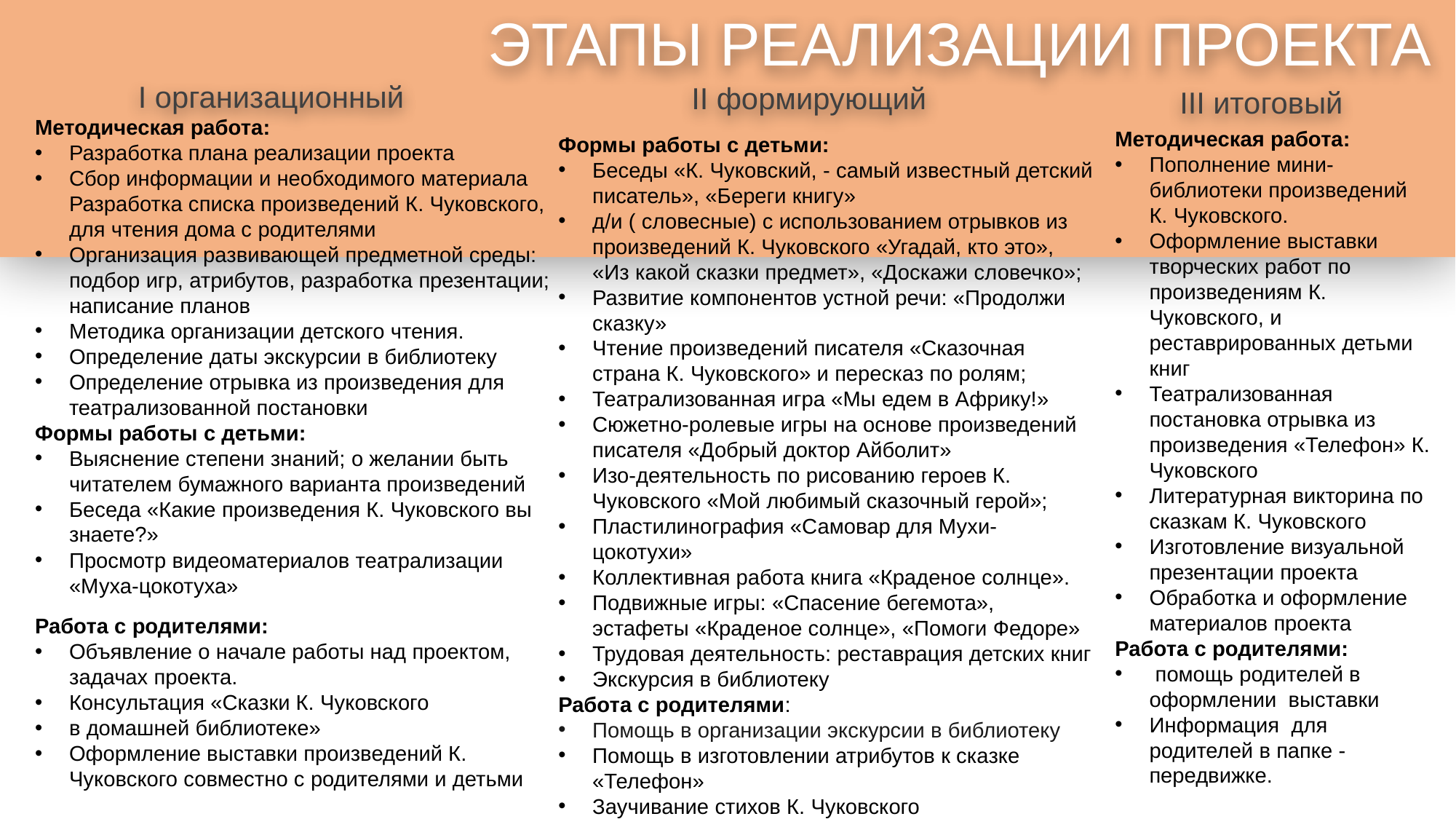

ЭТАПЫ РЕАЛИЗАЦИИ ПРОЕКТА
I организационный
II формирующий
III итоговый
Методическая работа:
Пополнение мини-библиотеки произведений К. Чуковского.
Оформление выставки творческих работ по произведениям К. Чуковского, и реставрированных детьми книг
Театрализованная постановка отрывка из произведения «Телефон» К. Чуковского
Литературная викторина по сказкам К. Чуковского
Изготовление визуальной презентации проекта
Обработка и оформление материалов проекта
Работа с родителями:
 помощь родителей в оформлении  выставки
Информация  для родителей в папке - передвижке.
Методическая работа:
Разработка плана реализации проекта
Сбор информации и необходимого материала
Разработка списка произведений К. Чуковского, для чтения дома с родителями
Организация развивающей предметной среды: подбор игр, атрибутов, разработка презентации; написание планов
Методика организации детского чтения.
Определение даты экскурсии в библиотеку
Определение отрывка из произведения для театрализованной постановки
Формы работы с детьми:
Выяснение степени знаний; о желании быть читателем бумажного варианта произведений
Беседа «Какие произведения К. Чуковского вы знаете?»
Просмотр видеоматериалов театрализации «Муха-цокотуха»
Работа с родителями:
Объявление о начале работы над проектом, задачах проекта.
Консультация «Сказки К. Чуковского
в домашней библиотеке»
Оформление выставки произведений К. Чуковского совместно с родителями и детьми
Формы работы с детьми:
Беседы «К. Чуковский, - самый известный детский писатель», «Береги книгу»
д/и ( словесные) с использованием отрывков из произведений К. Чуковского «Угадай, кто это», «Из какой сказки предмет», «Доскажи словечко»;
Развитие компонентов устной речи: «Продолжи сказку»
Чтение произведений писателя «Сказочная страна К. Чуковского» и пересказ по ролям;
Театрализованная игра «Мы едем в Африку!»
Сюжетно-ролевые игры на основе произведений писателя «Добрый доктор Айболит»
Изо-деятельность по рисованию героев К. Чуковского «Мой любимый сказочный герой»;
Пластилинография «Самовар для Мухи-цокотухи»
Коллективная работа книга «Краденое солнце».
Подвижные игры: «Спасение бегемота», эстафеты «Краденое солнце», «Помоги Федоре»
Трудовая деятельность: реставрация детских книг
Экскурсия в библиотеку
Работа с родителями:
Помощь в организации экскурсии в библиотеку
Помощь в изготовлении атрибутов к сказке «Телефон»
Заучивание стихов К. Чуковского